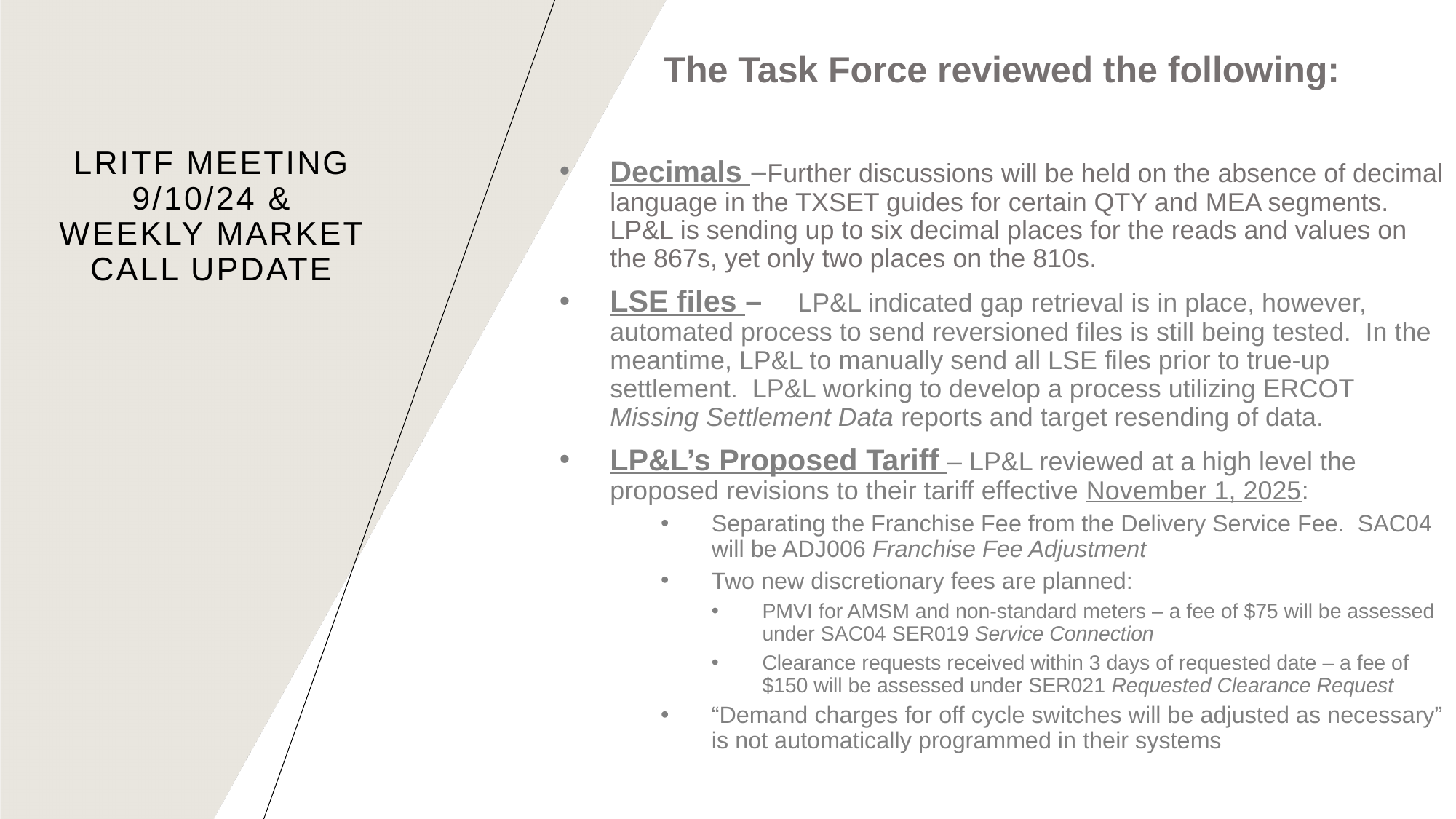

The Task Force reviewed the following:

Decimals –Further discussions will be held on the absence of decimal language in the TXSET guides for certain QTY and MEA segments.  LP&L is sending up to six decimal places for the reads and values on the 867s, yet only two places on the 810s.
LSE files –	LP&L indicated gap retrieval is in place, however, automated process to send reversioned files is still being tested.  In the meantime, LP&L to manually send all LSE files prior to true-up settlement.  LP&L working to develop a process utilizing ERCOT Missing Settlement Data reports and target resending of data.
LP&L’s Proposed Tariff – LP&L reviewed at a high level the proposed revisions to their tariff effective November 1, 2025:
Separating the Franchise Fee from the Delivery Service Fee.  SAC04 will be ADJ006 Franchise Fee Adjustment
Two new discretionary fees are planned:
PMVI for AMSM and non-standard meters – a fee of $75 will be assessed under SAC04 SER019 Service Connection
Clearance requests received within 3 days of requested date – a fee of $150 will be assessed under SER021 Requested Clearance Request
“Demand charges for off cycle switches will be adjusted as necessary” is not automatically programmed in their systems
# LRITF meeting 9/10/24 & weekly market call update